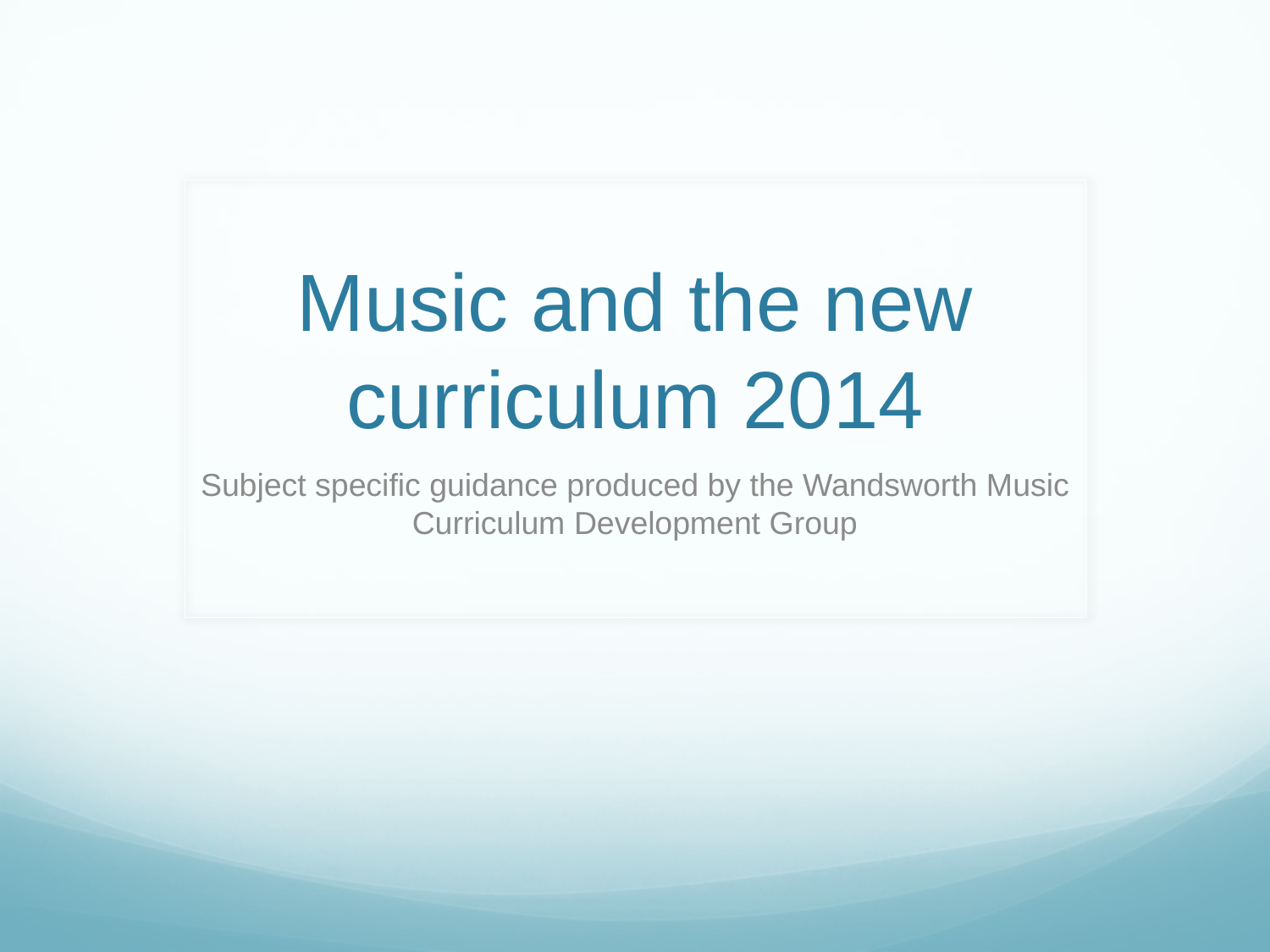

# Music and the new curriculum 2014
Subject specific guidance produced by the Wandsworth Music Curriculum Development Group